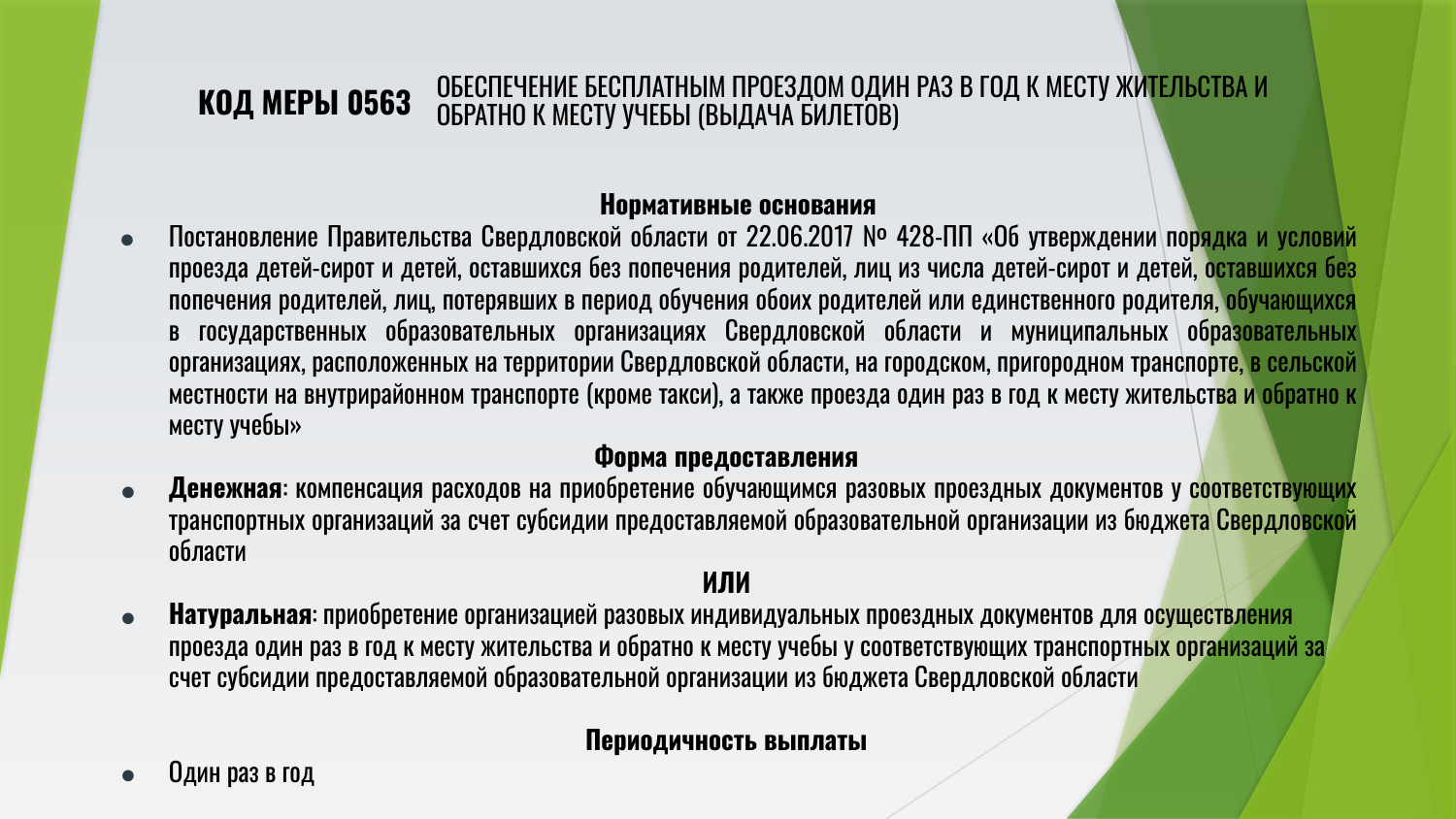

# ОБЕСПЕЧЕНИЕ БЕСПЛАТНЫМ ПРОЕЗДОМ ОДИН РАЗ В ГОД К МЕСТУ ЖИТЕЛЬСТВА И ОБРАТНО К МЕСТУ УЧЕБЫ (ВЫДАЧА БИЛЕТОВ)
КОД МЕРЫ 0563

Нормативные основания
Постановление Правительства Свердловской области от 22.06.2017 № 428-ПП «Об утверждении порядка и условий проезда детей-сирот и детей, оставшихся без попечения родителей, лиц из числа детей-сирот и детей, оставшихся без попечения родителей, лиц, потерявших в период обучения обоих родителей или единственного родителя, обучающихся в государственных образовательных организациях Свердловской области и муниципальных образовательных организациях, расположенных на территории Свердловской области, на городском, пригородном транспорте, в сельской местности на внутрирайонном транспорте (кроме такси), а также проезда один раз в год к месту жительства и обратно к месту учебы»
Форма предоставления
Денежная: компенсация расходов на приобретение обучающимся разовых проездных документов у соответствующих транспортных организаций за счет субсидии предоставляемой образовательной организации из бюджета Свердловской области
ИЛИ
Натуральная: приобретение организацией разовых индивидуальных проездных документов для осуществления проезда один раз в год к месту жительства и обратно к месту учебы у соответствующих транспортных организаций за счет субсидии предоставляемой образовательной организации из бюджета Свердловской области

Периодичность выплаты
Один раз в год